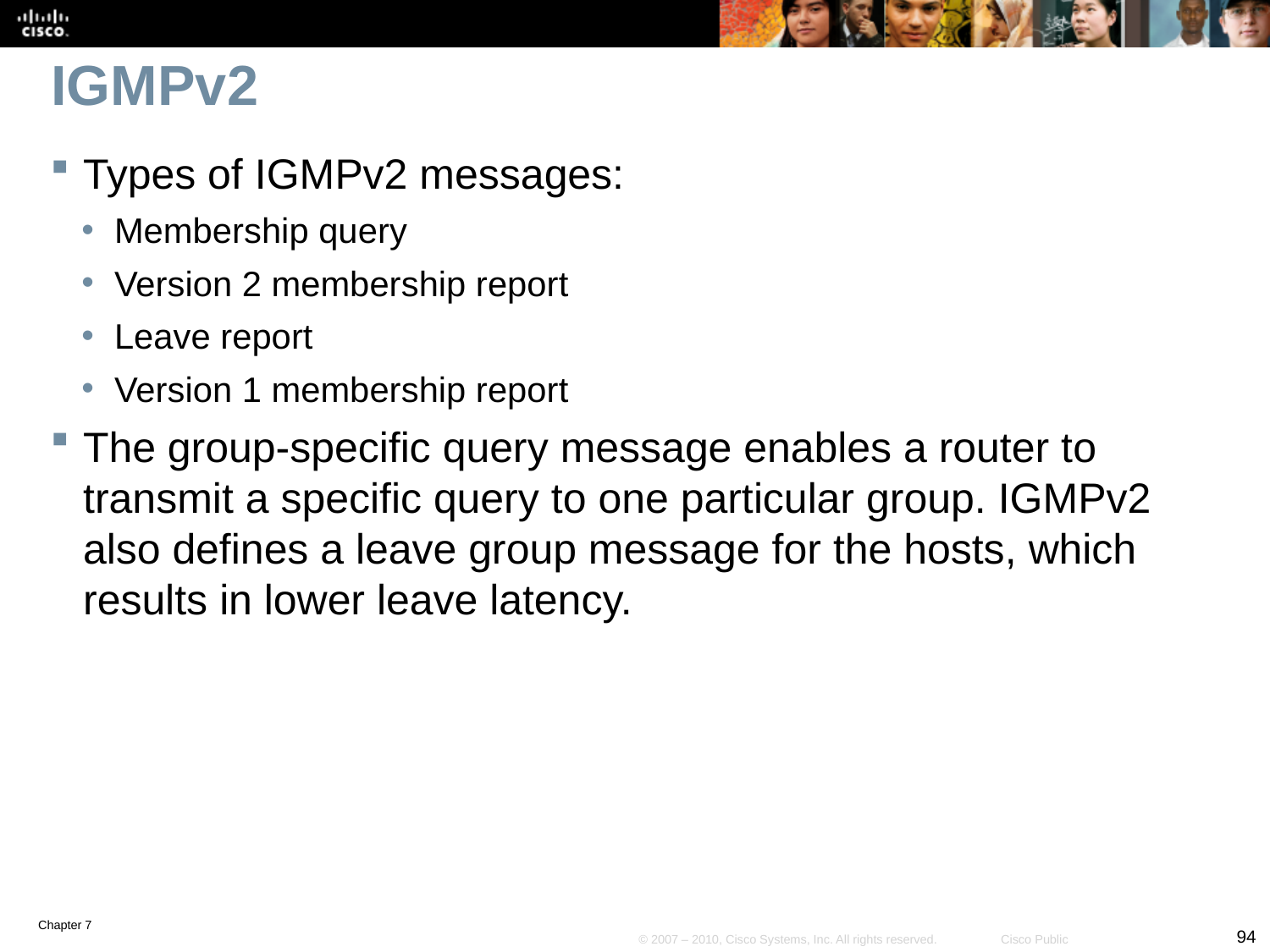

# IGMPv2
Types of IGMPv2 messages:
Membership query
Version 2 membership report
Leave report
Version 1 membership report
The group-specific query message enables a router to transmit a specific query to one particular group. IGMPv2 also defines a leave group message for the hosts, which results in lower leave latency.